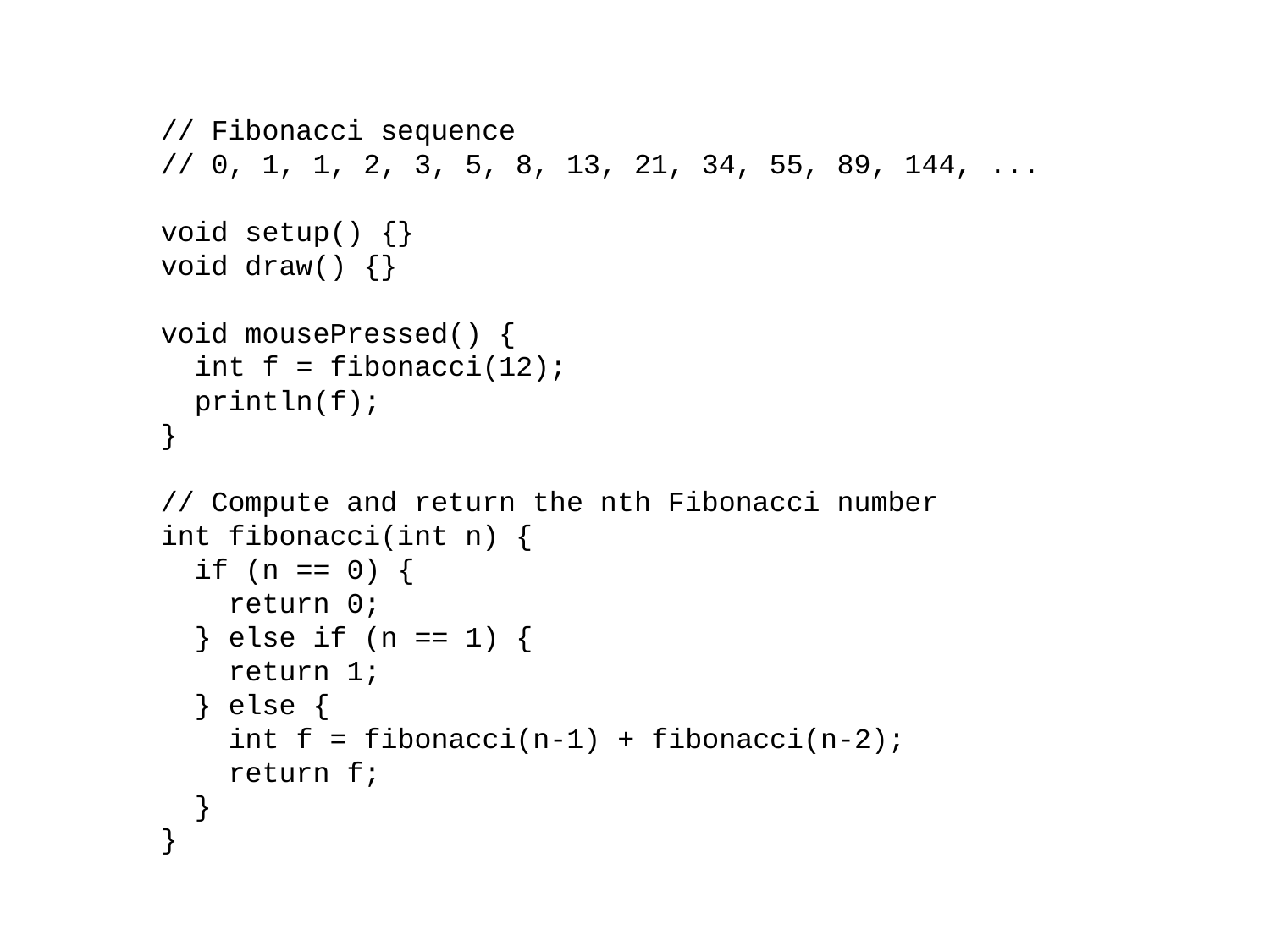

// Fibonacci sequence
// 0, 1, 1, 2, 3, 5, 8, 13, 21, 34, 55, 89, 144, ...

void setup() {}
void draw() {}

void mousePressed() {
  int f = fibonacci(12);
  println(f);
}

// Compute and return the nth Fibonacci number
int fibonacci(int n) {
  if (n == 0) {
    return 0;
  } else if (n == 1) {
    return 1;
  } else {
    int f = fibonacci(n-1) + fibonacci(n-2);
    return f;
  }
}